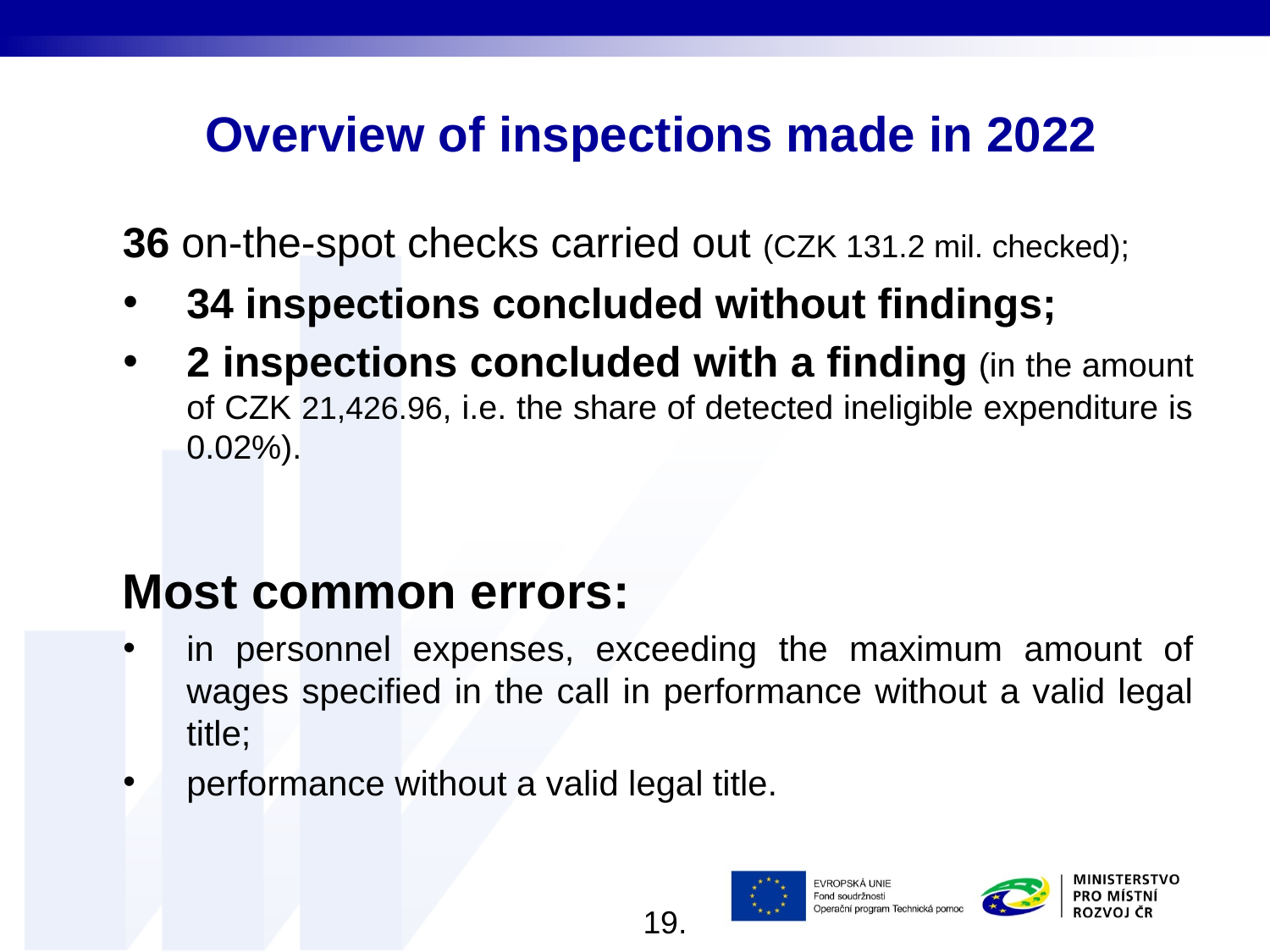

36 on-the-spot checks carried out (CZK 131.2 mil. checked);
34 inspections concluded without findings;
2 inspections concluded with a finding (in the amount of CZK 21,426.96, i.e. the share of detected ineligible expenditure is 0.02%).

    Most common errors:
in personnel expenses, exceeding the maximum amount of wages specified in the call in performance without a valid legal title;
performance without a valid legal title.

# Overview of inspections made in 2022
19.